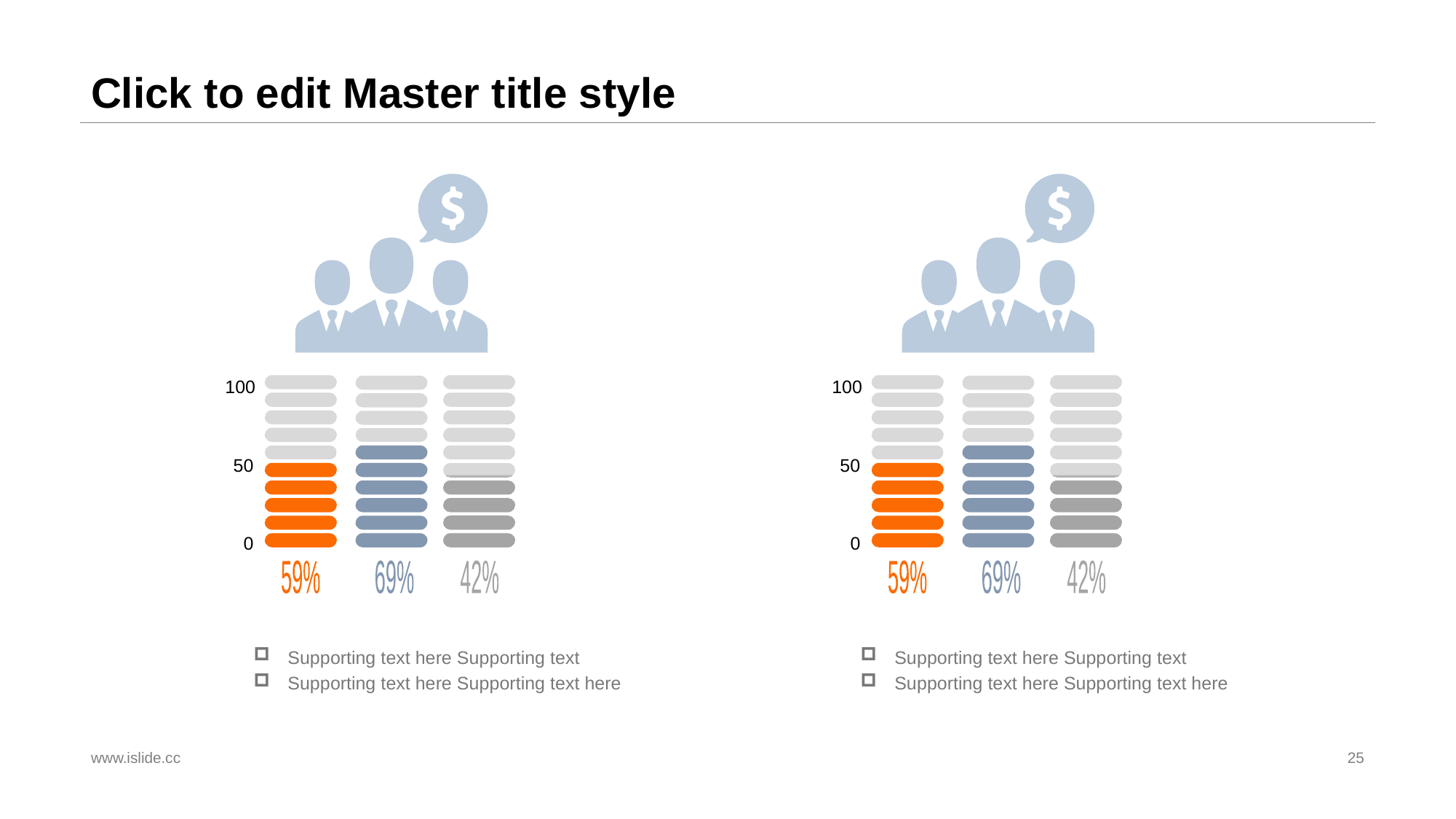

# Click to edit Master title style

100

50

0

59%
69%
42%
Supporting text here Supporting text
Supporting text here Supporting text here

100

50

0

59%
69%
42%
Supporting text here Supporting text
Supporting text here Supporting text here

www.islide.cc
25